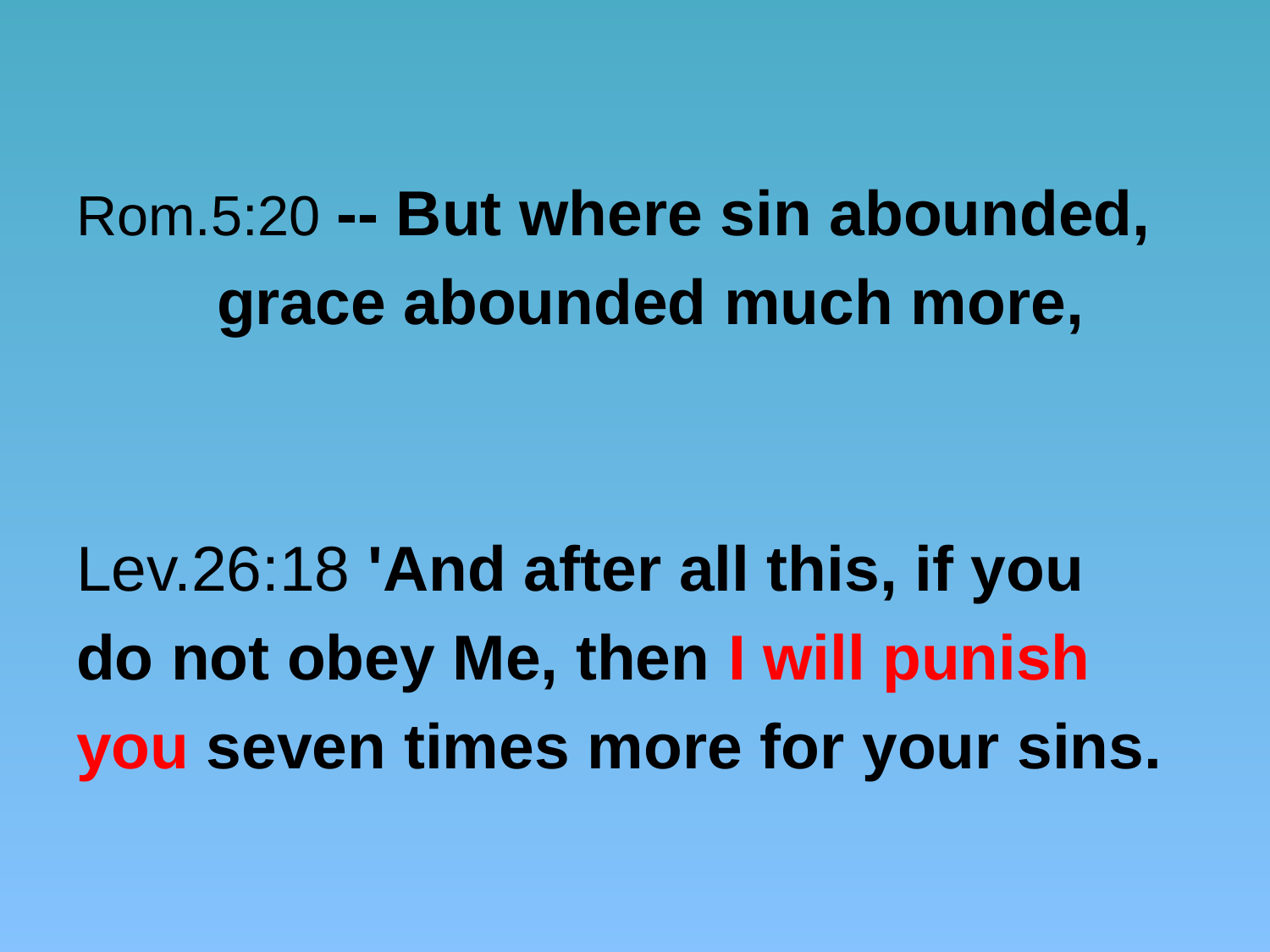

Rom.5:20 -- But where sin abounded,
        grace abounded much more,

Lev.26:18 'And after all this, if you
do not obey Me, then I will punish
you seven times more for your sins.